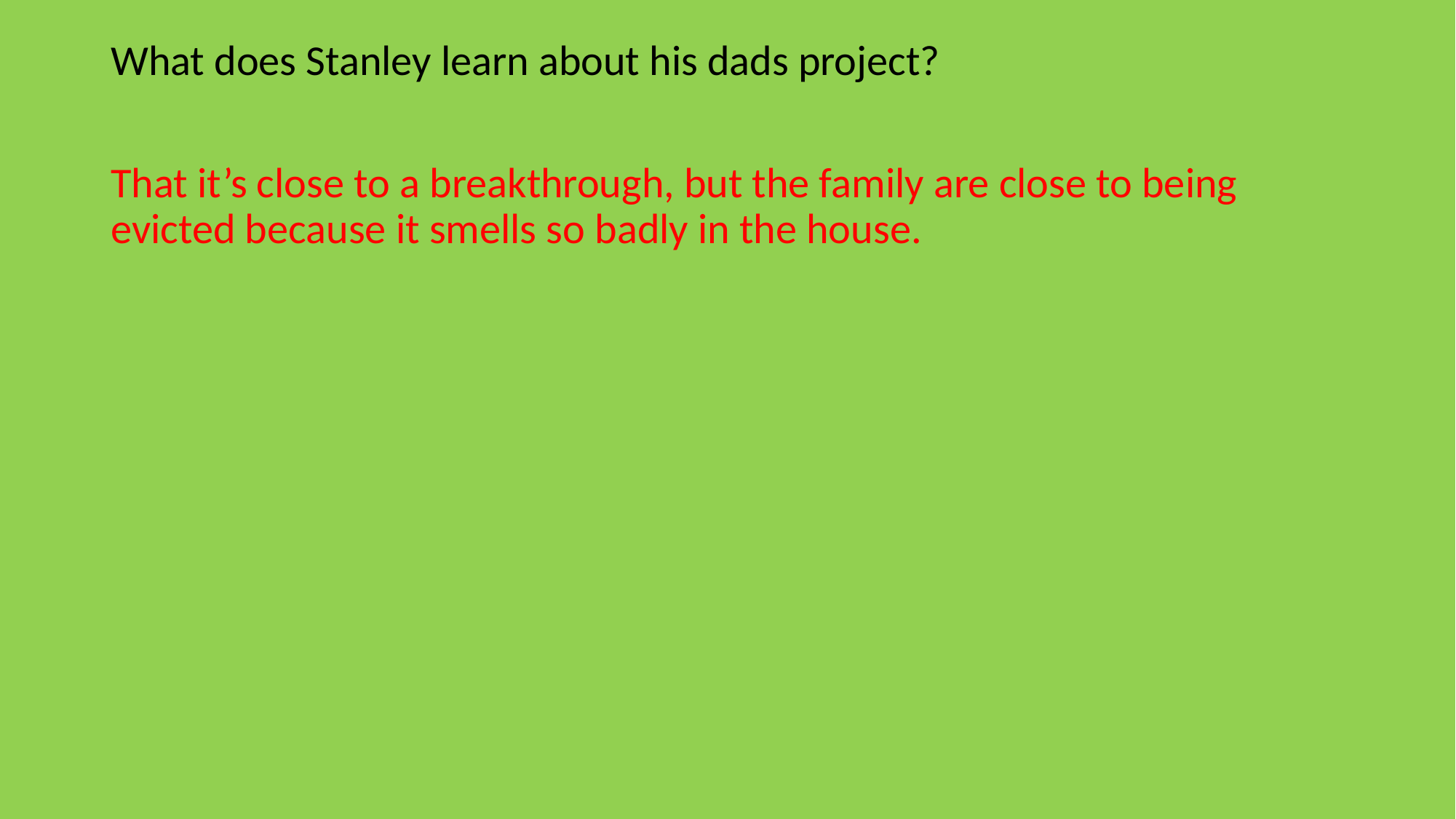

What does Stanley learn about his dads project?

That it’s close to a breakthrough, but the family are close to being evicted because it smells so badly in the house.